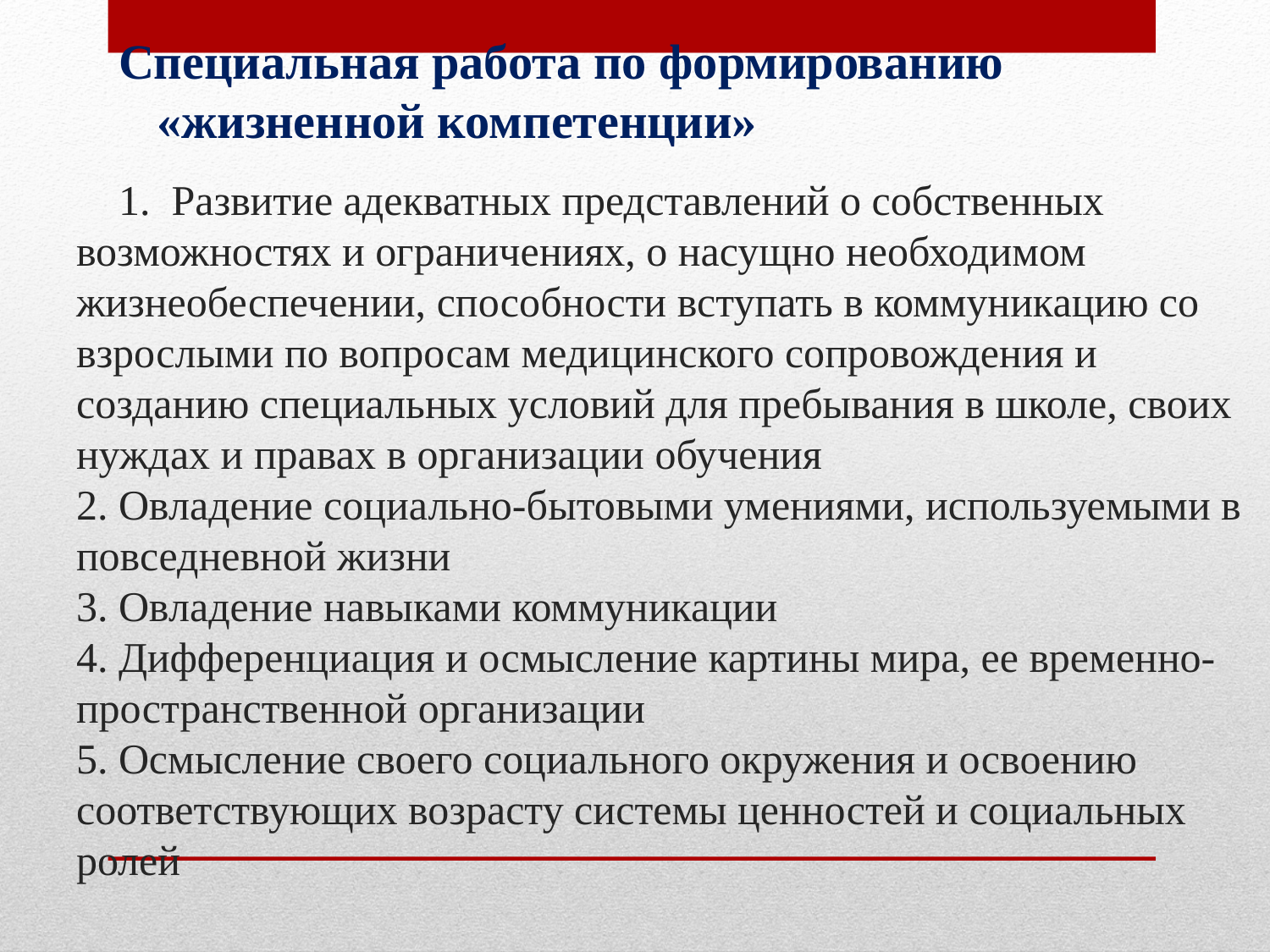

Специальная работа по формированию «жизненной компетенции»
# 1.  Развитие адекватных представлений о собственных возможностях и ограничениях, о насущно необходимом жизнеобеспечении, способности вступать в коммуникацию со взрослыми по вопросам медицинского сопровождения и созданию специальных условий для пребывания в школе, своих нуждах и правах в организации обучения 2. Овладение социально-бытовыми умениями, используемыми в повседневной жизни 3. Овладение навыками коммуникации 4. Дифференциация и осмысление картины мира, ее временно-пространственной организации 5. Осмысление своего социального окружения и освоению соответствующих возрасту системы ценностей и социальных ролей